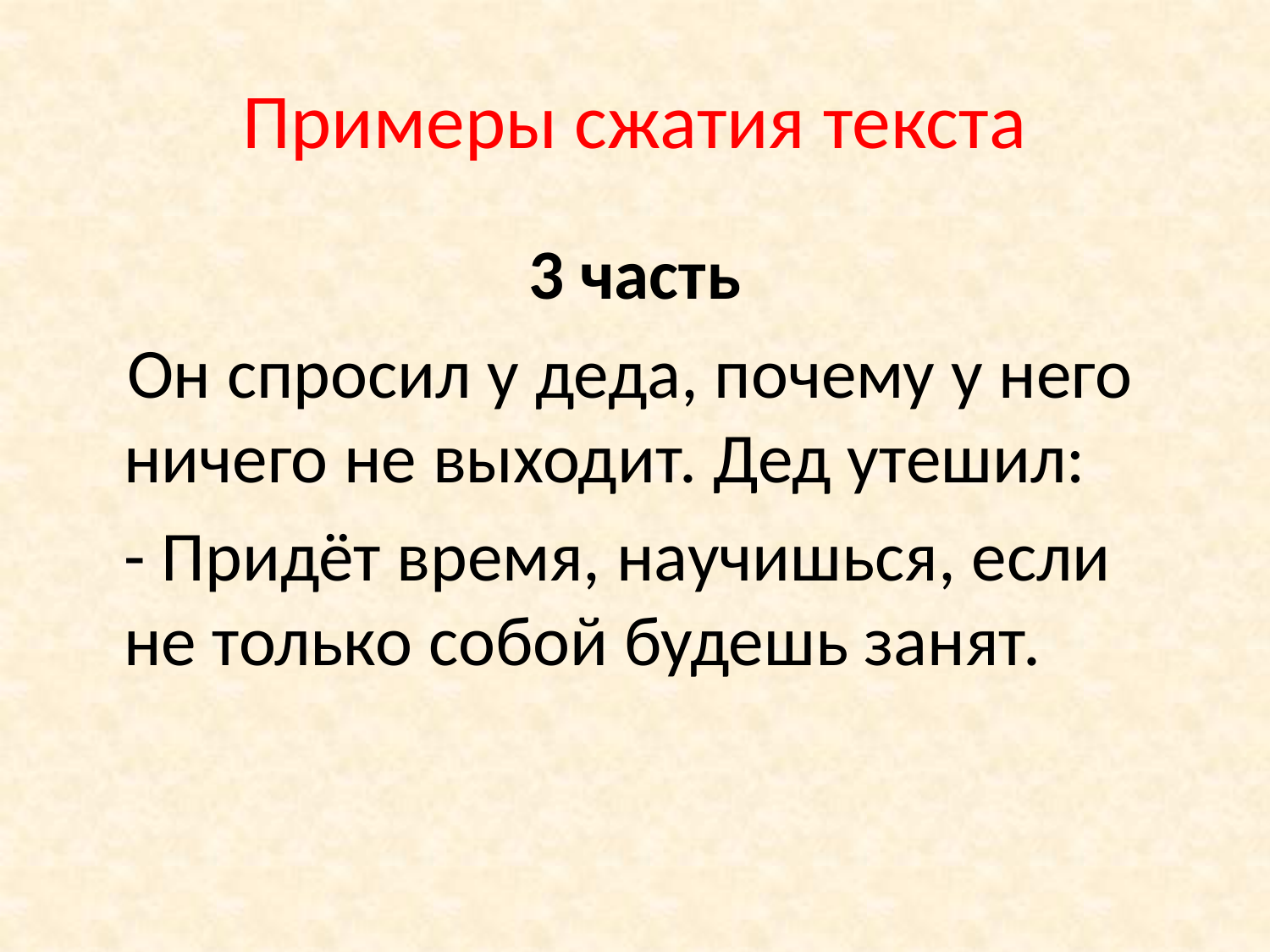

# Примеры сжатия текста
3 часть
    Он спросил у деда, почему у него ничего не выходит. Дед утешил:
   - Придёт время, научишься, если не только собой будешь занят.